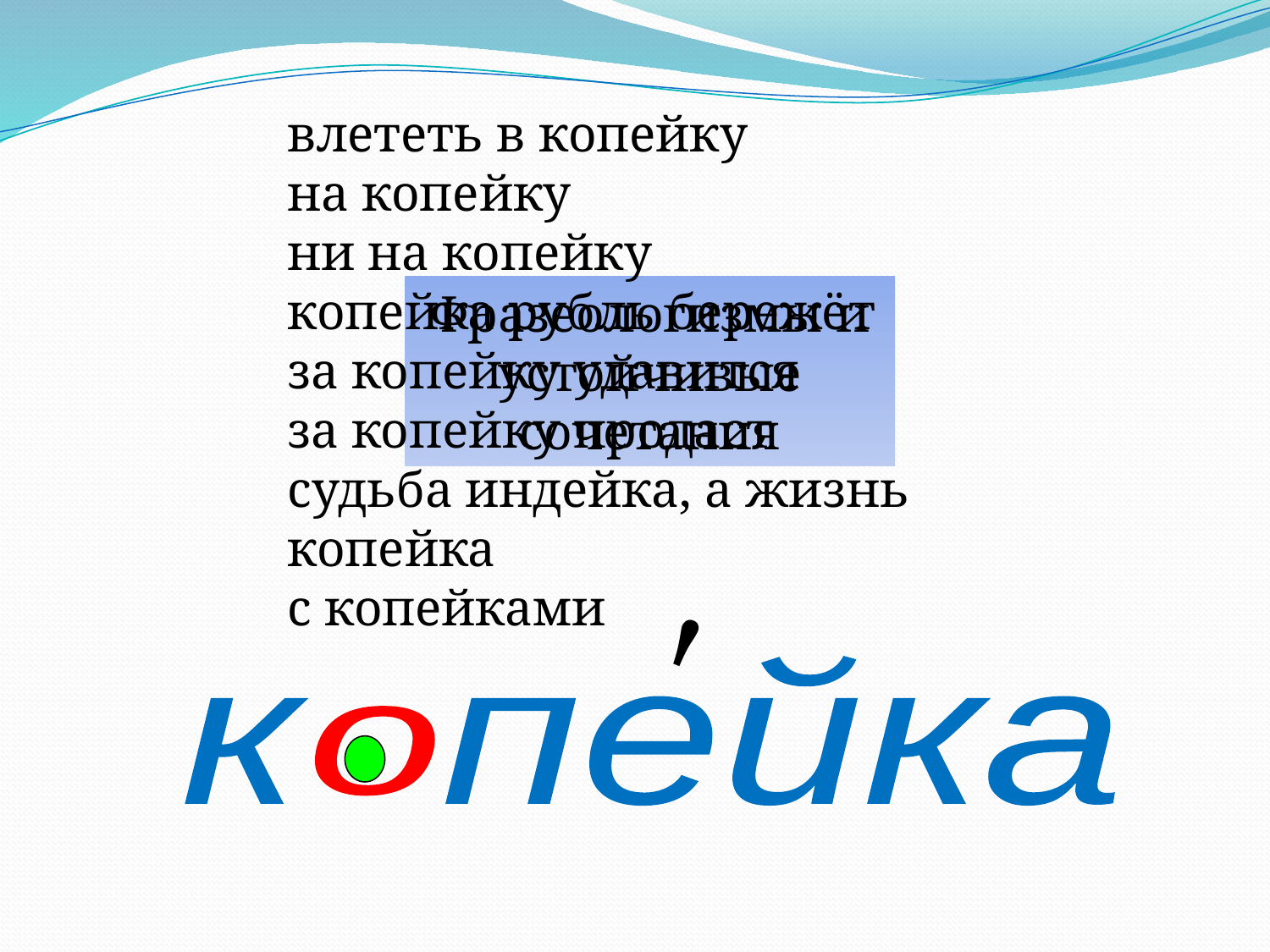

влететь в копейку
на копейку
ни на копейку
копейка рубль бережёт
за копейку удавится
за копейку продаст
судьба индейка, а жизнь копейка
с копейками
Фразеологизмы и устойчивые сочетания
′
к  пейка
о